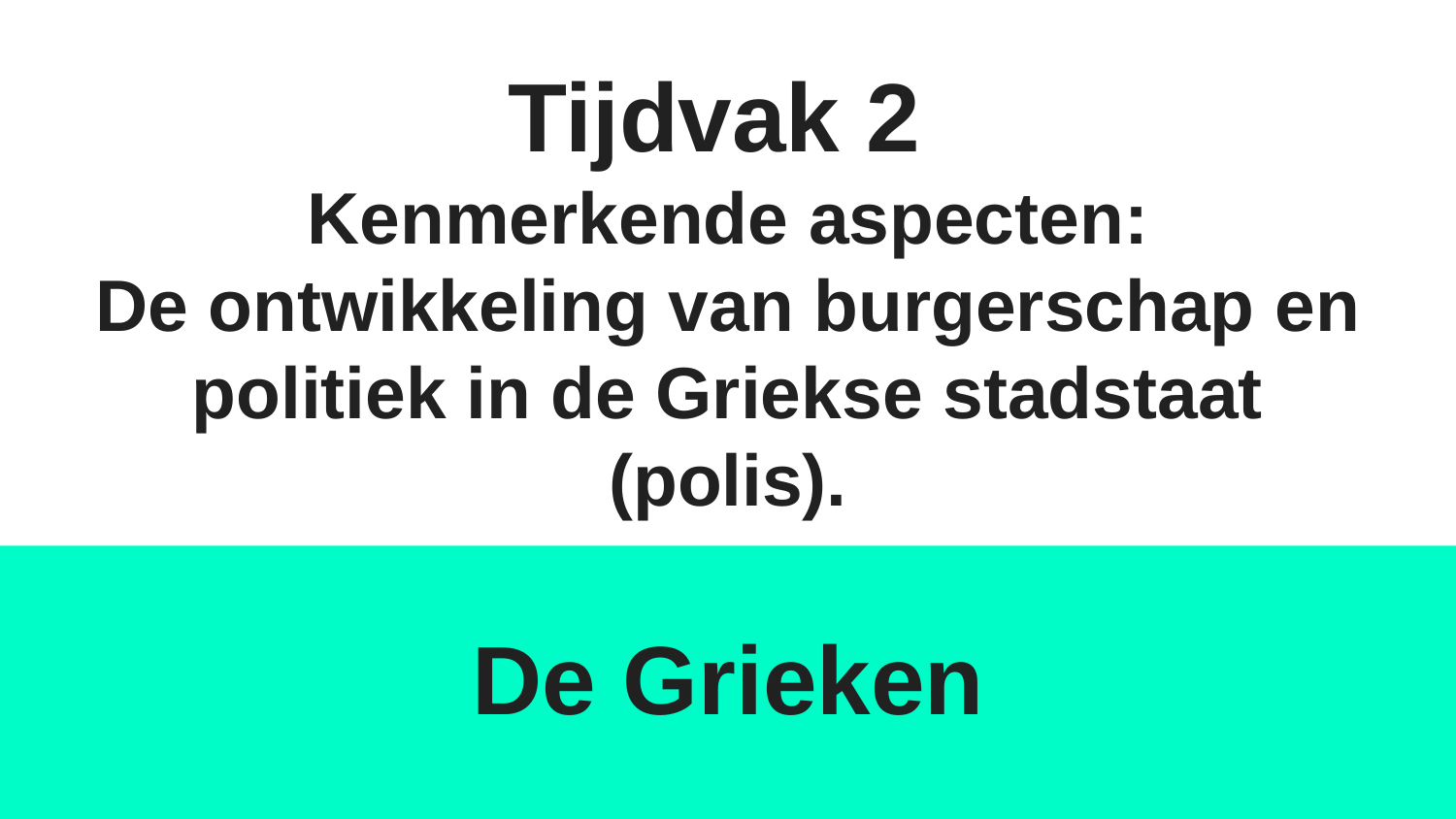

# Tijdvak 2
Kenmerkende aspecten:
De ontwikkeling van burgerschap en
politiek in de Griekse stadstaat (polis).
De Grieken